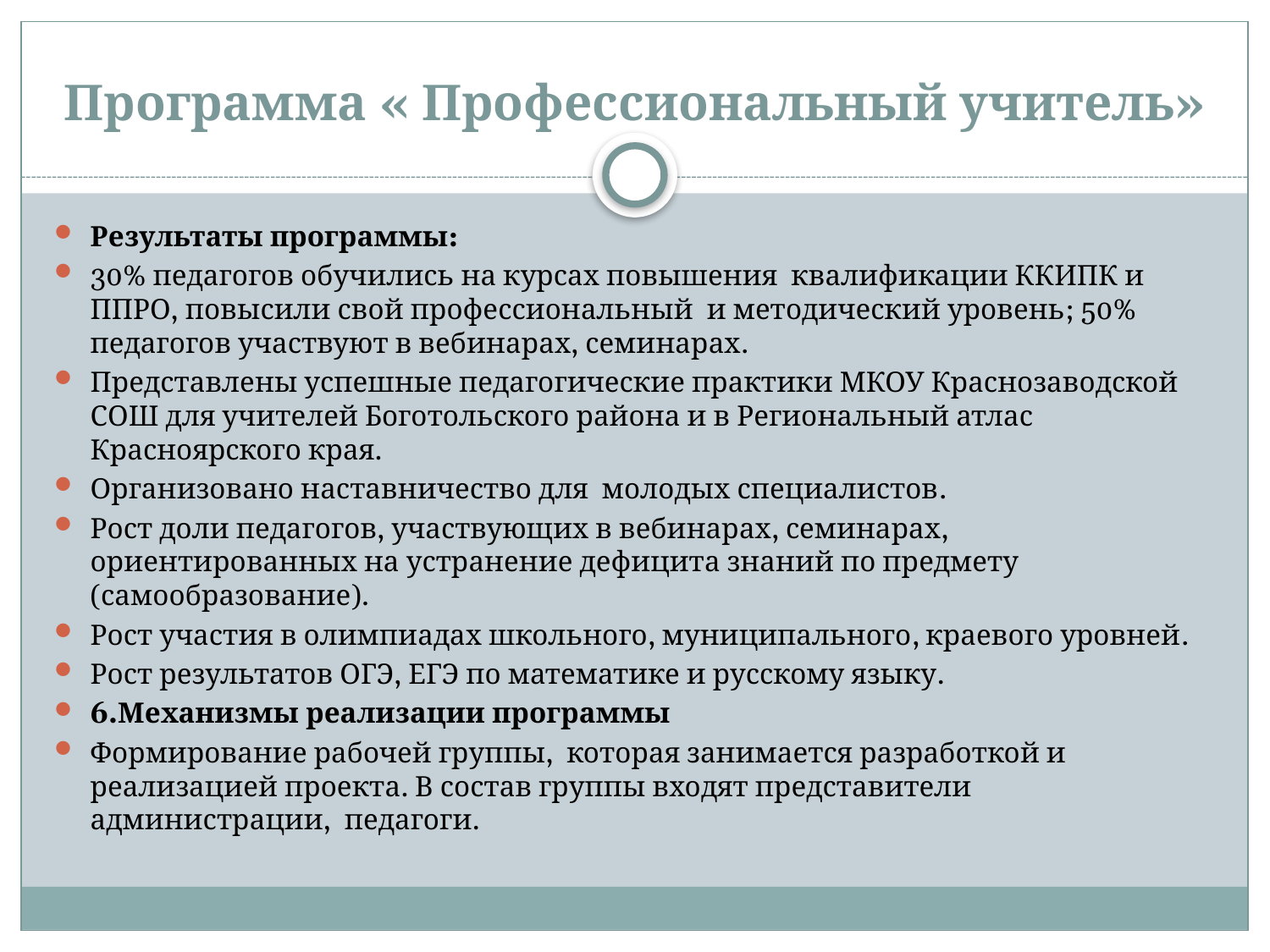

# Программа « Профессиональный учитель»
Результаты программы:
30% педагогов обучились на курсах повышения  квалификации ККИПК и ППРО, повысили свой профессиональный  и методический уровень; 50% педагогов участвуют в вебинарах, семинарах.
Представлены успешные педагогические практики МКОУ Краснозаводской СОШ для учителей Боготольского района и в Региональный атлас Красноярского края.
Организовано наставничество для  молодых специалистов.
Рост доли педагогов, участвующих в вебинарах, семинарах, ориентированных на устранение дефицита знаний по предмету (самообразование).
Рост участия в олимпиадах школьного, муниципального, краевого уровней.
Рост результатов ОГЭ, ЕГЭ по математике и русскому языку.
6.Механизмы реализации программы
Формирование рабочей группы,  которая занимается разработкой и реализацией проекта. В состав группы входят представители администрации,  педагоги.